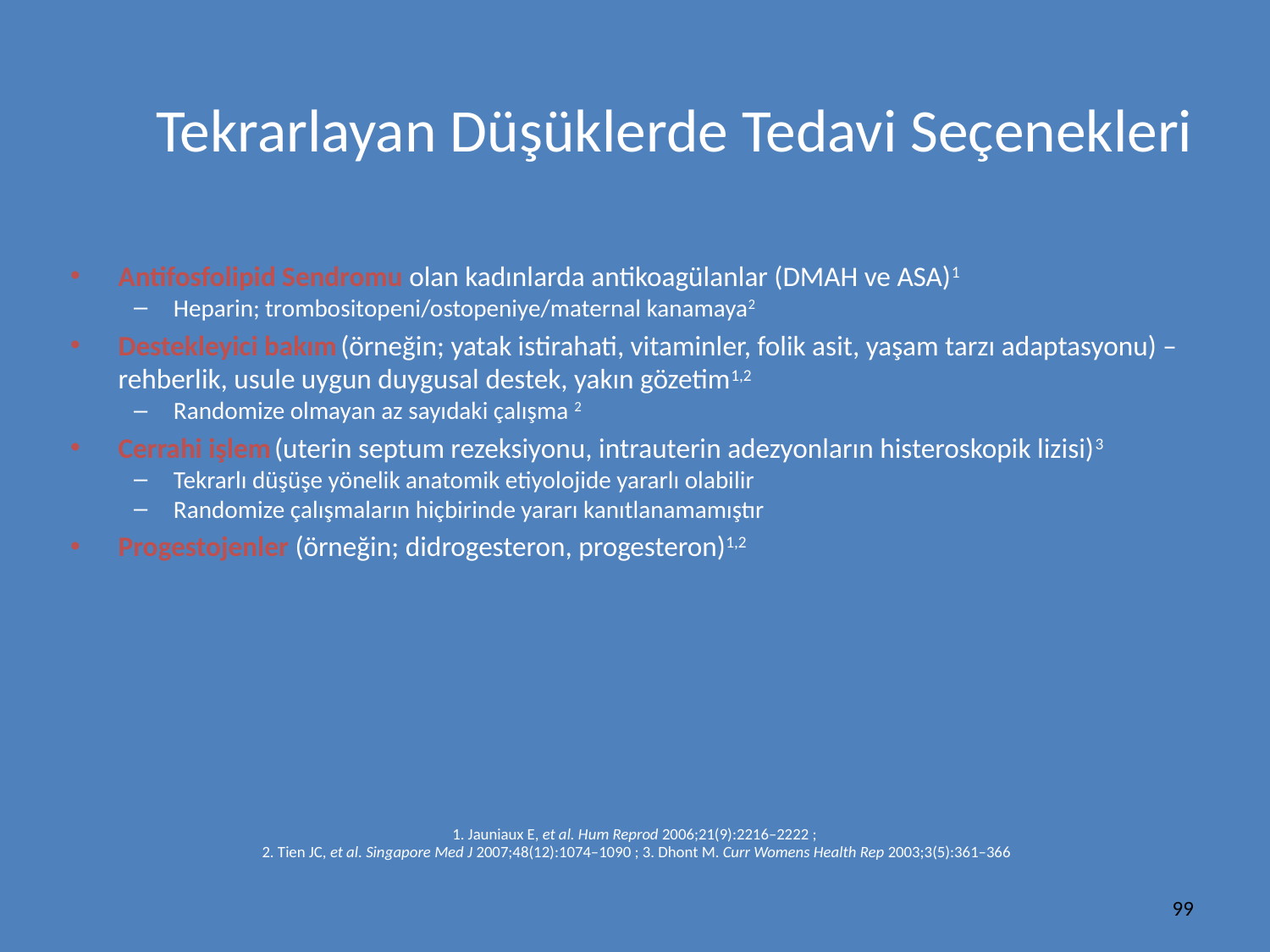

# Tekrarlayan Düşüklerde Tedavi Seçenekleri
Antifosfolipid Sendromu olan kadınlarda antikoagülanlar (DMAH ve ASA)1
Heparin; trombositopeni/ostopeniye/maternal kanamaya2
Destekleyici bakım (örneğin; yatak istirahati, vitaminler, folik asit, yaşam tarzı adaptasyonu) – rehberlik, usule uygun duygusal destek, yakın gözetim1,2
Randomize olmayan az sayıdaki çalışma 2
Cerrahi işlem (uterin septum rezeksiyonu, intrauterin adezyonların histeroskopik lizisi)3
Tekrarlı düşüşe yönelik anatomik etiyolojide yararlı olabilir
Randomize çalışmaların hiçbirinde yararı kanıtlanamamıştır
Progestojenler (örneğin; didrogesteron, progesteron)1,2

1. Jauniaux E, et al. Hum Reprod 2006;21(9):2216–2222 ;
2. Tien JC, et al. Singapore Med J 2007;48(12):1074–1090 ; 3. Dhont M. Curr Womens Health Rep 2003;3(5):361–366
99